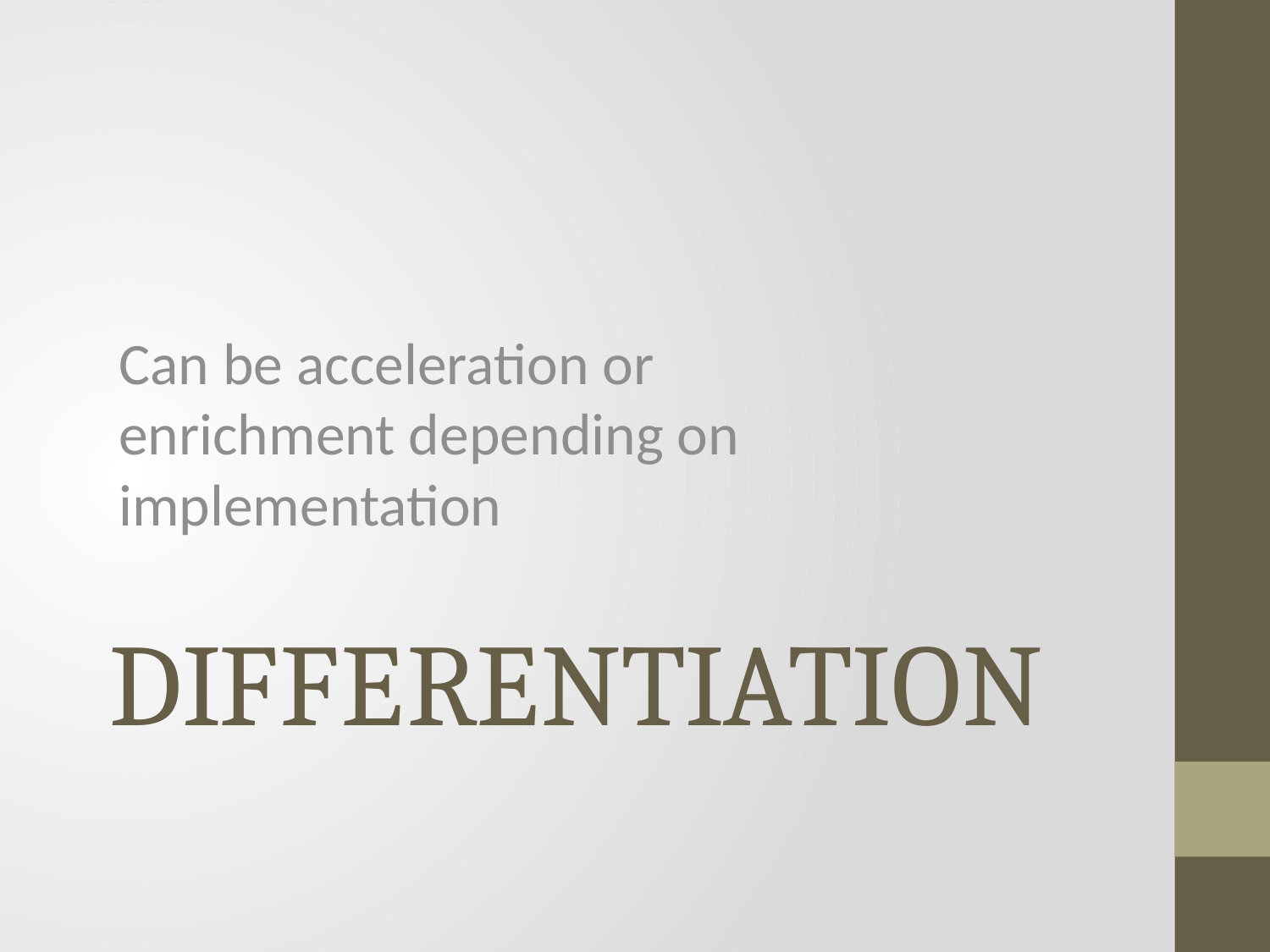

Can be acceleration or enrichment depending on implementation
# differentiation